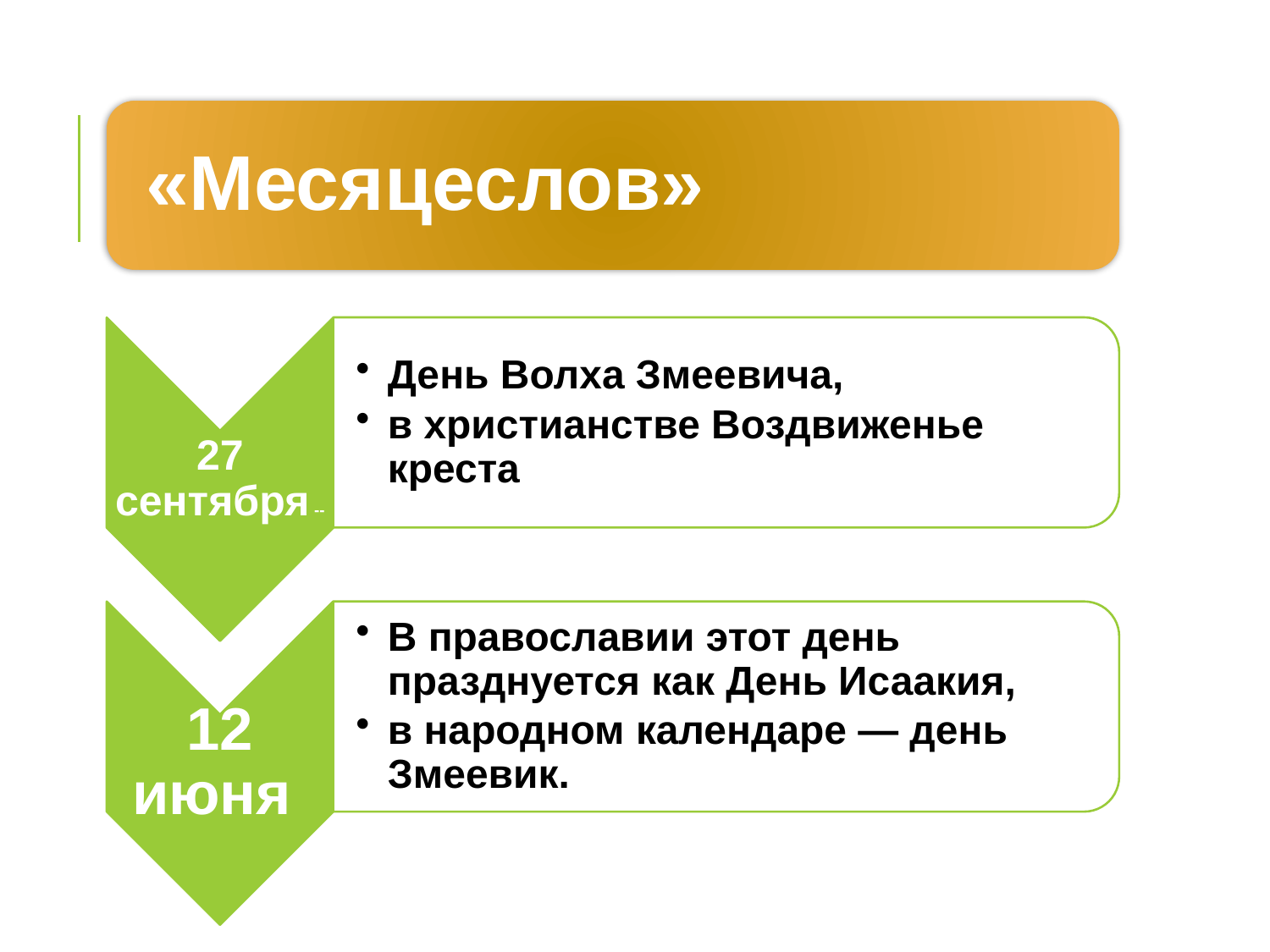

«Месяцеслов»
27 сентября --
День Волха Змеевича,
в христианстве Воздвиженье креста
12 июня
В православии этот день празднуется как День Исаакия,
в народном календаре — день Змеевик.